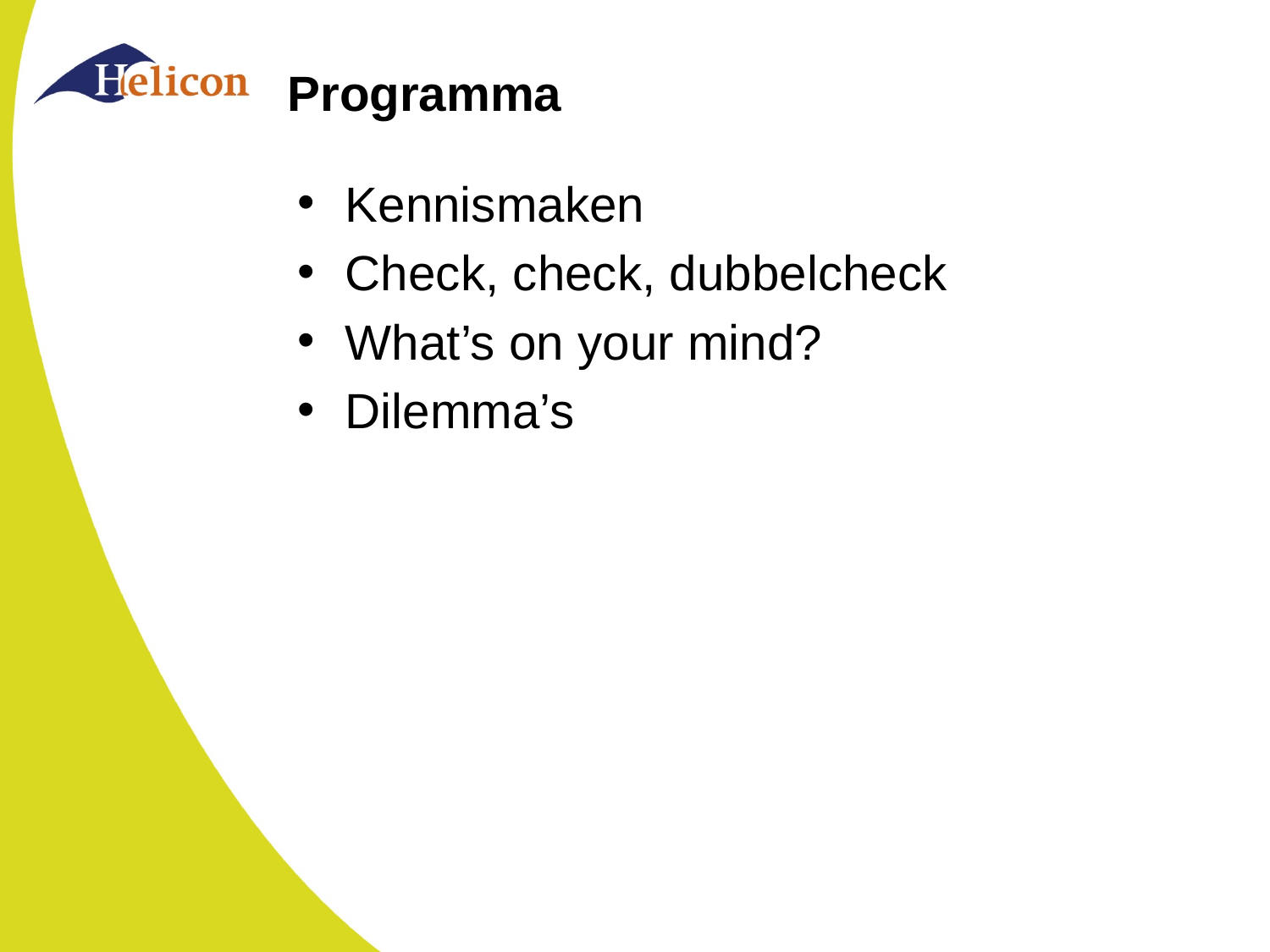

# Programma
Kennismaken
Check, check, dubbelcheck
What’s on your mind?
Dilemma’s